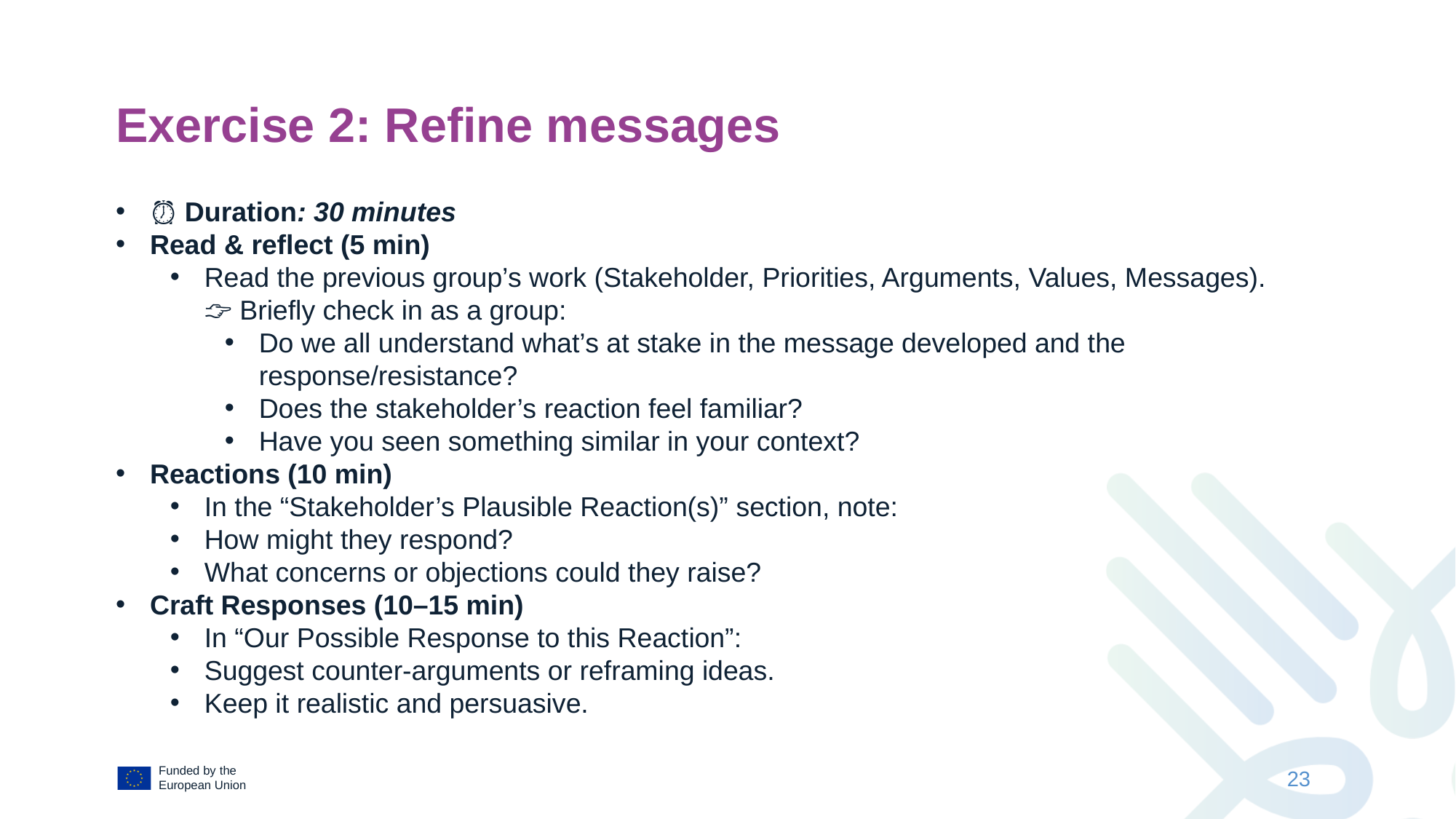

Exercise 2: Refine messages
⏰ Duration: 30 minutes
Read & reflect (5 min)
Read the previous group’s work (Stakeholder, Priorities, Arguments, Values, Messages).
👉 Briefly check in as a group:
Do we all understand what’s at stake in the message developed and the response/resistance?
Does the stakeholder’s reaction feel familiar?
Have you seen something similar in your context?
Reactions (10 min)
In the “Stakeholder’s Plausible Reaction(s)” section, note:
How might they respond?
What concerns or objections could they raise?
Craft Responses (10–15 min)
In “Our Possible Response to this Reaction”:
Suggest counter-arguments or reframing ideas.
Keep it realistic and persuasive.
23